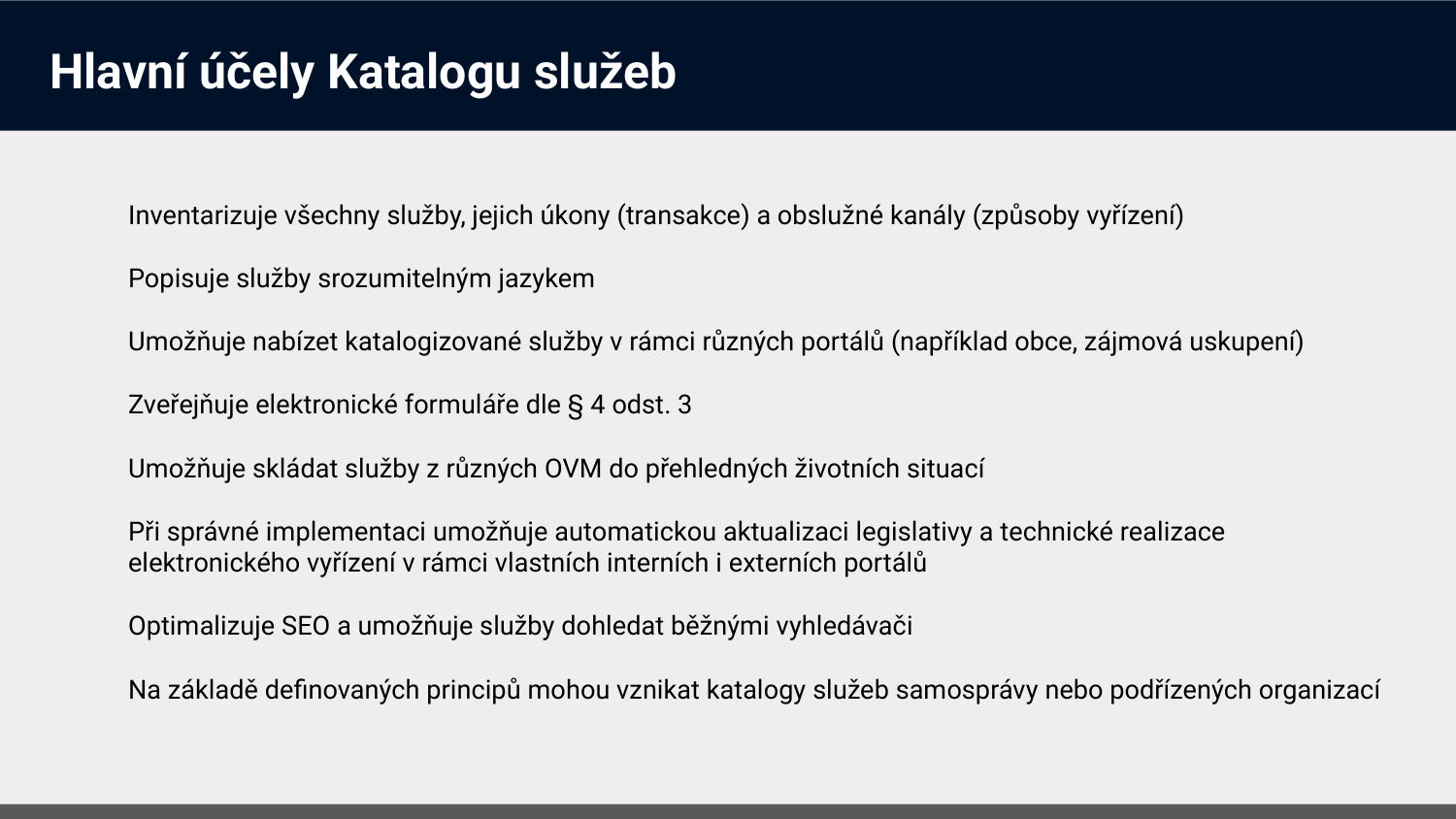

# Hlavní účely Katalogu služeb
Inventarizuje všechny služby, jejich úkony (transakce) a obslužné kanály (způsoby vyřízení)

Popisuje služby srozumitelným jazykem

Umožňuje nabízet katalogizované služby v rámci různých portálů (například obce, zájmová uskupení)

Zveřejňuje elektronické formuláře dle § 4 odst. 3

Umožňuje skládat služby z různých OVM do přehledných životních situací

Při správné implementaci umožňuje automatickou aktualizaci legislativy a technické realizace elektronického vyřízení v rámci vlastních interních i externích portálů

Optimalizuje SEO a umožňuje služby dohledat běžnými vyhledávači

Na základě definovaných principů mohou vznikat katalogy služeb samosprávy nebo podřízených organizací